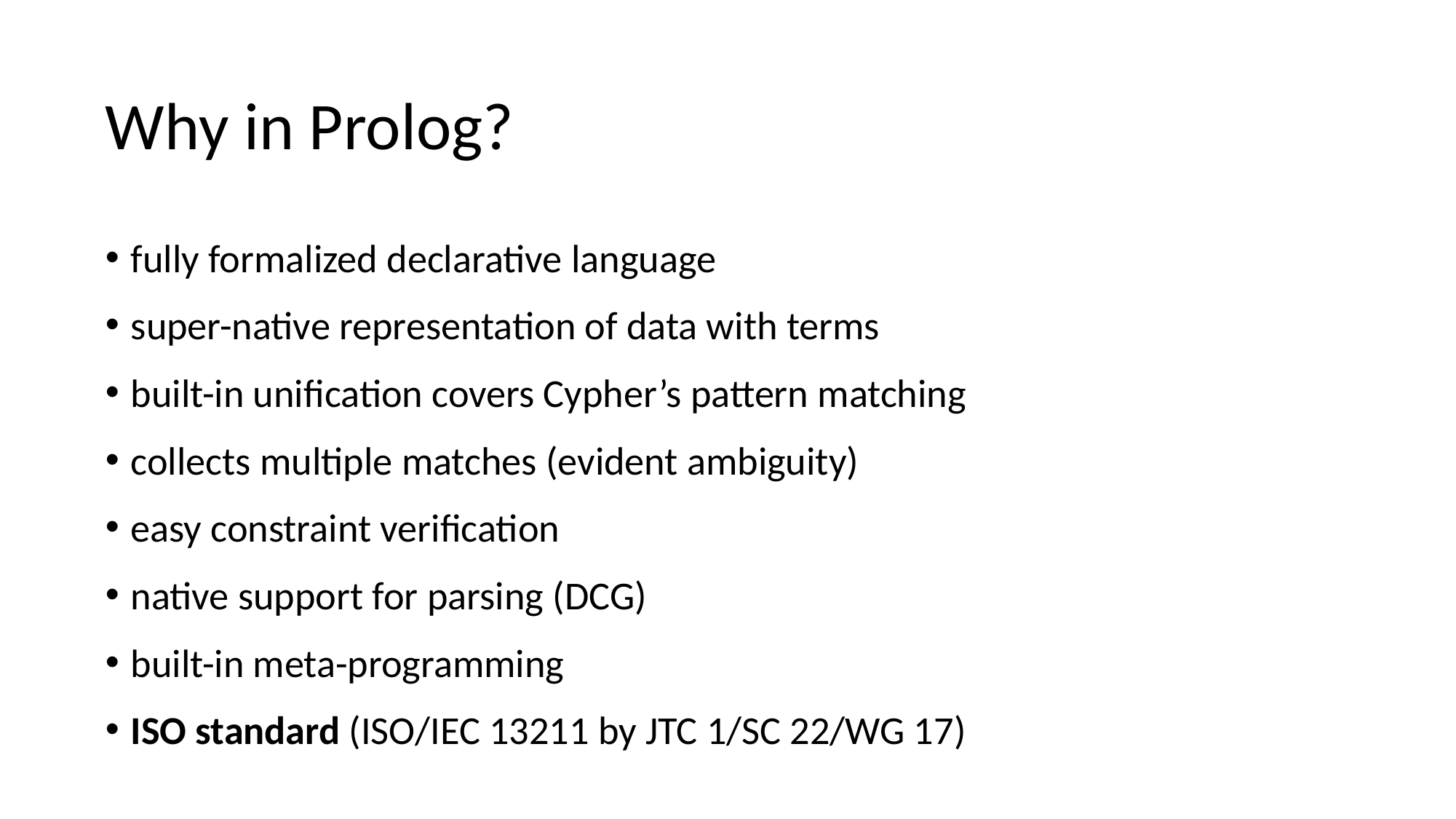

# Why in Prolog?
fully formalized declarative language
super-native representation of data with terms
built-in unification covers Cypher’s pattern matching
collects multiple matches (evident ambiguity)
easy constraint verification
native support for parsing (DCG)
built-in meta-programming
ISO standard (ISO/IEC 13211 by JTC 1/SC 22/WG 17)